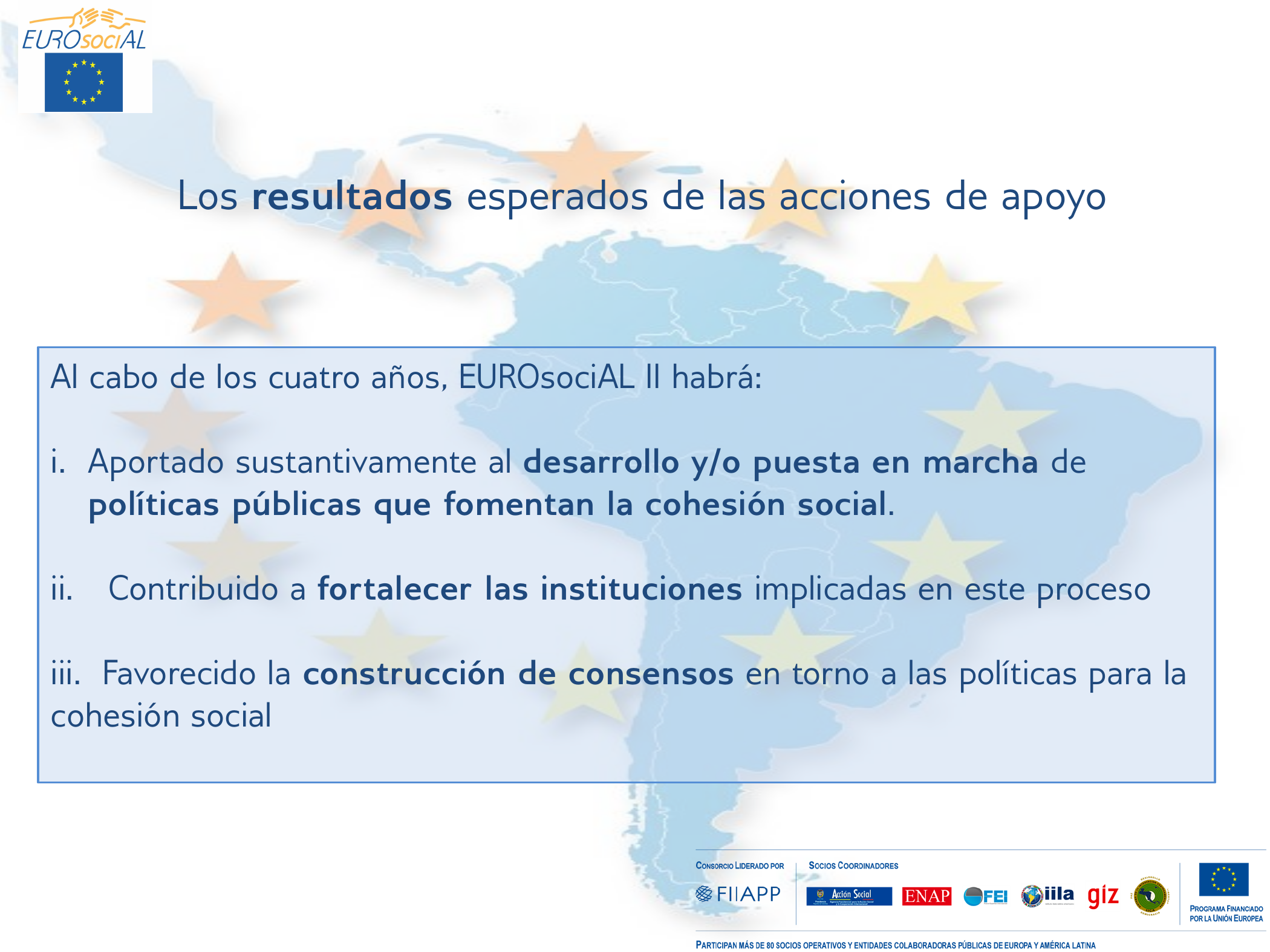

Los resultados esperados de las acciones de apoyo
Al cabo de los cuatro años, EUROsociAL II habrá:

Aportado sustantivamente al desarrollo y/o puesta en marcha de políticas públicas que fomentan la cohesión social.

ii.   Contribuido a fortalecer las instituciones implicadas en este proceso

iii.  Favorecido la construcción de consensos en torno a las políticas para la cohesión social